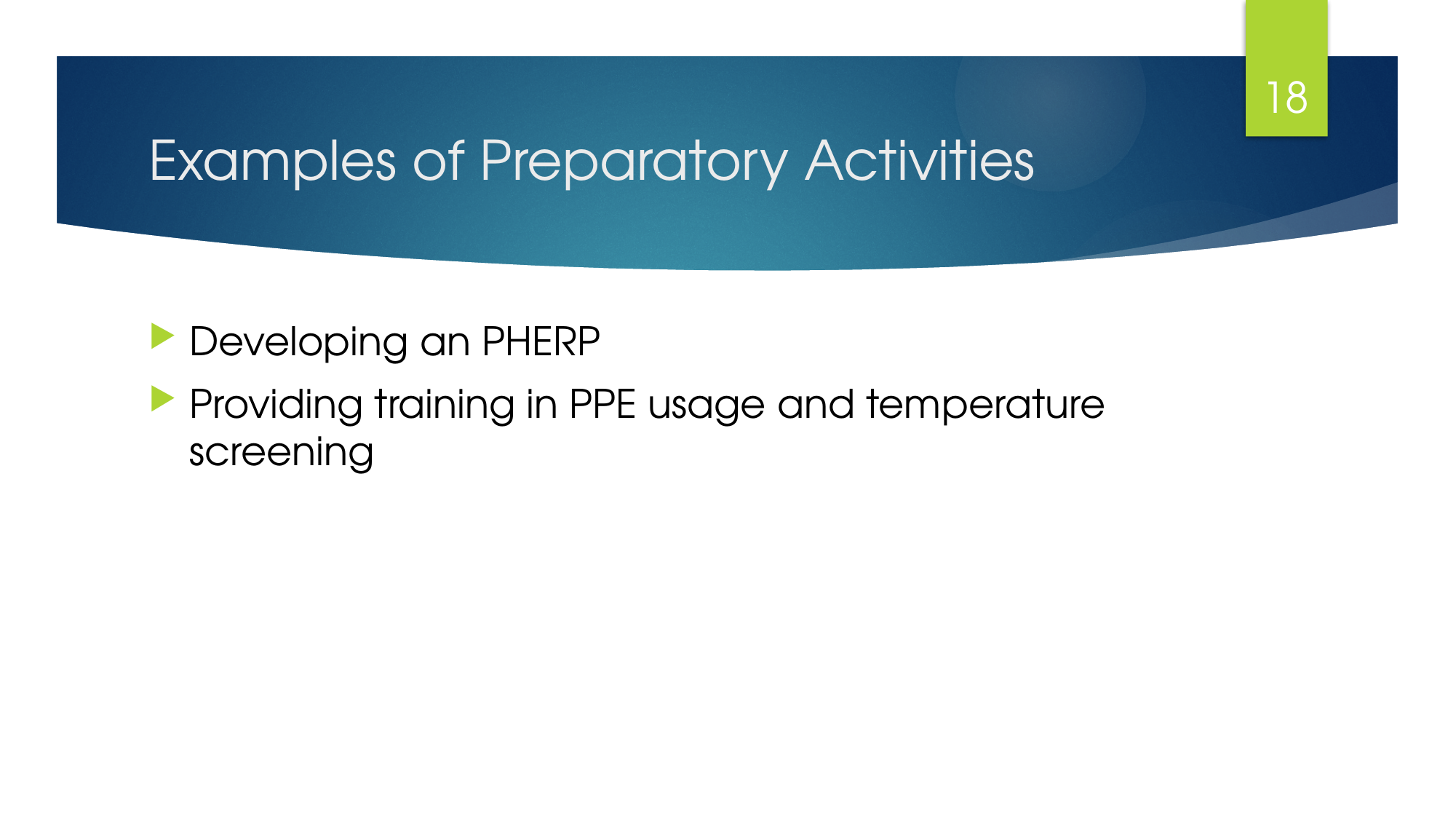

18
# Examples of Preparatory Activities
Developing an PHERP
Providing training in PPE usage and temperature screening